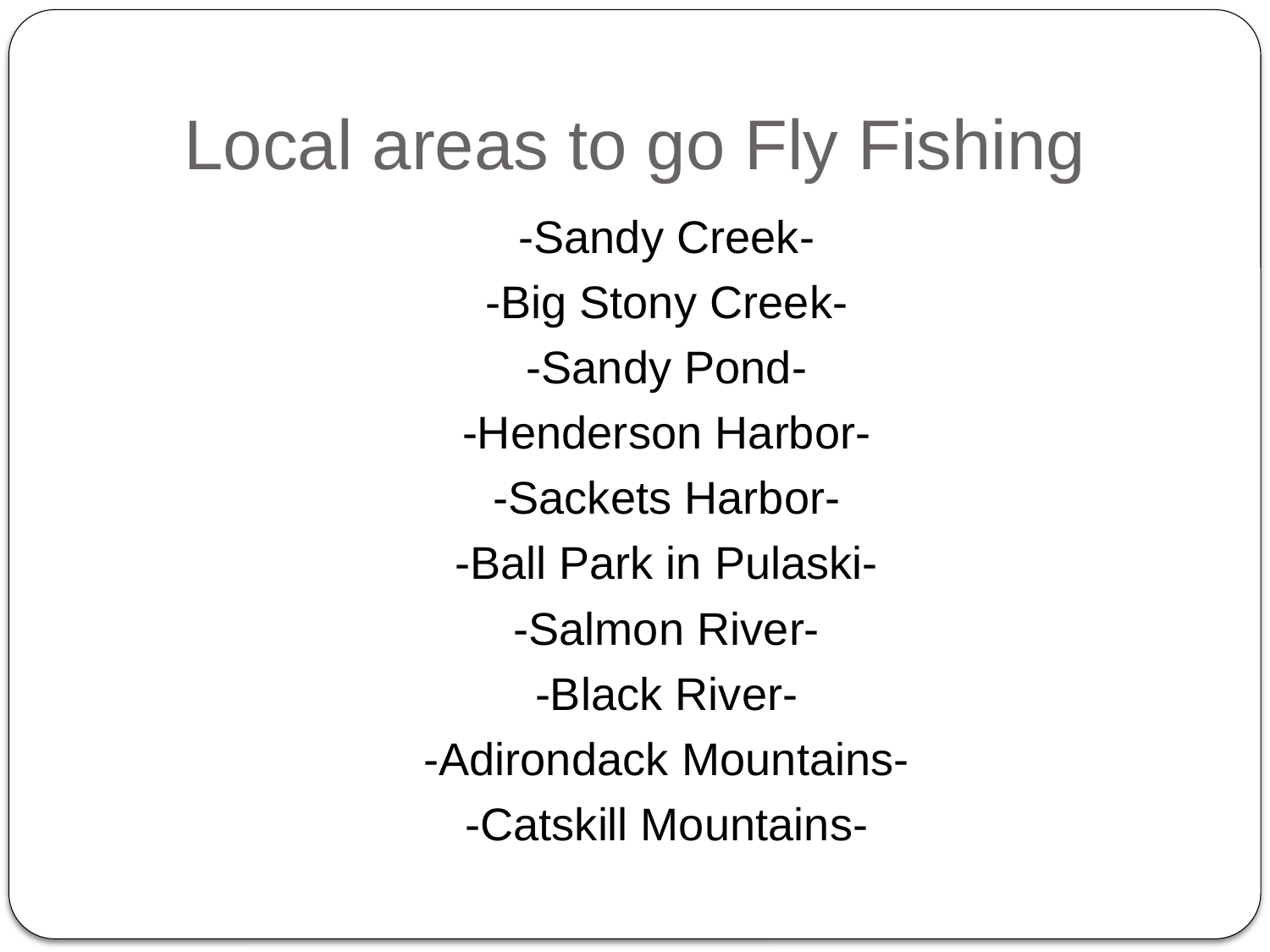

# Local areas to go Fly Fishing
-Sandy Creek-
-Big Stony Creek-
-Sandy Pond-
-Henderson Harbor-
-Sackets Harbor-
-Ball Park in Pulaski-
-Salmon River-
-Black River-
-Adirondack Mountains-
-Catskill Mountains-